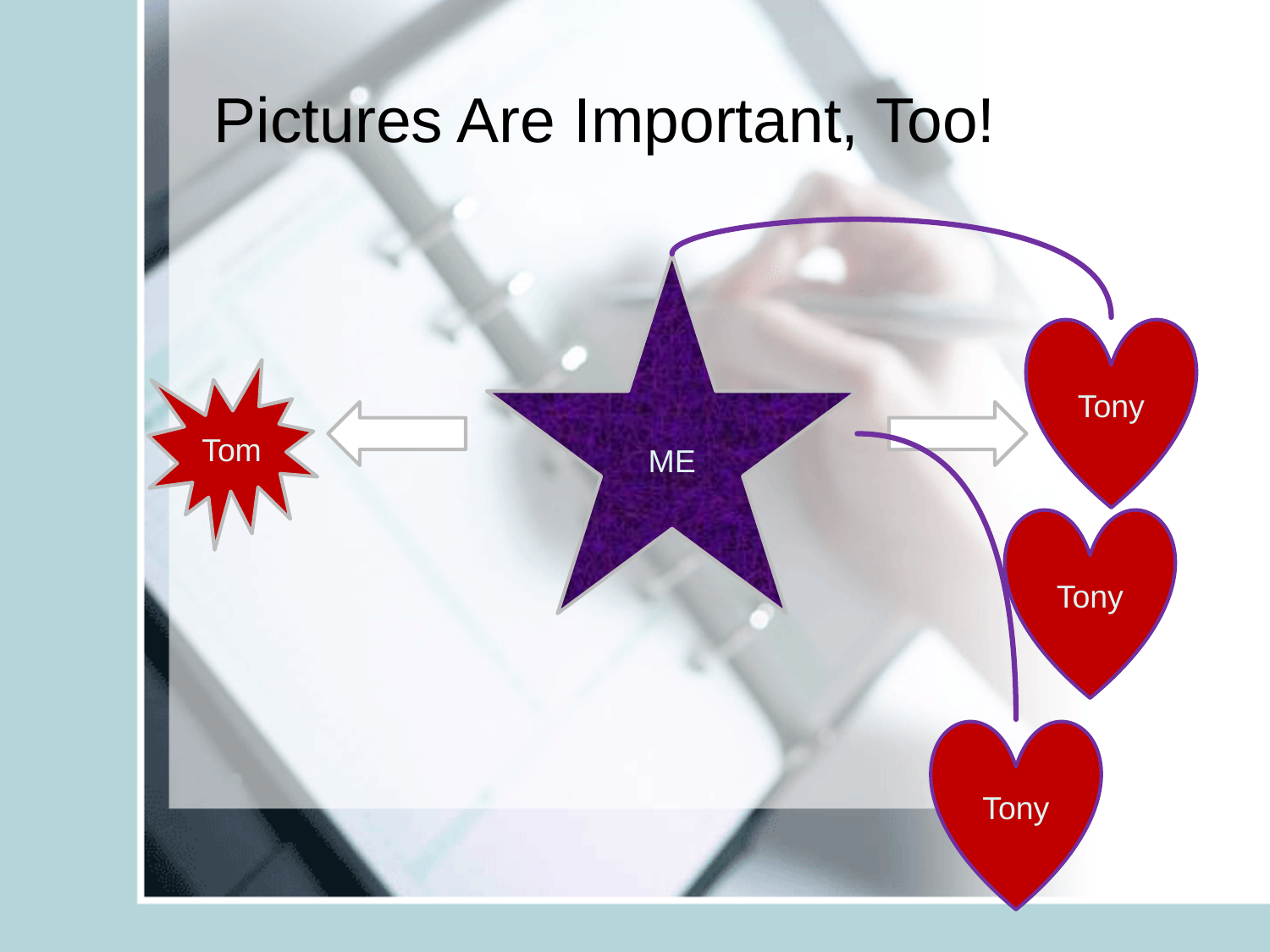

# Pictures Are Important, Too!
ME
Tony
Tom

Tony
Tony